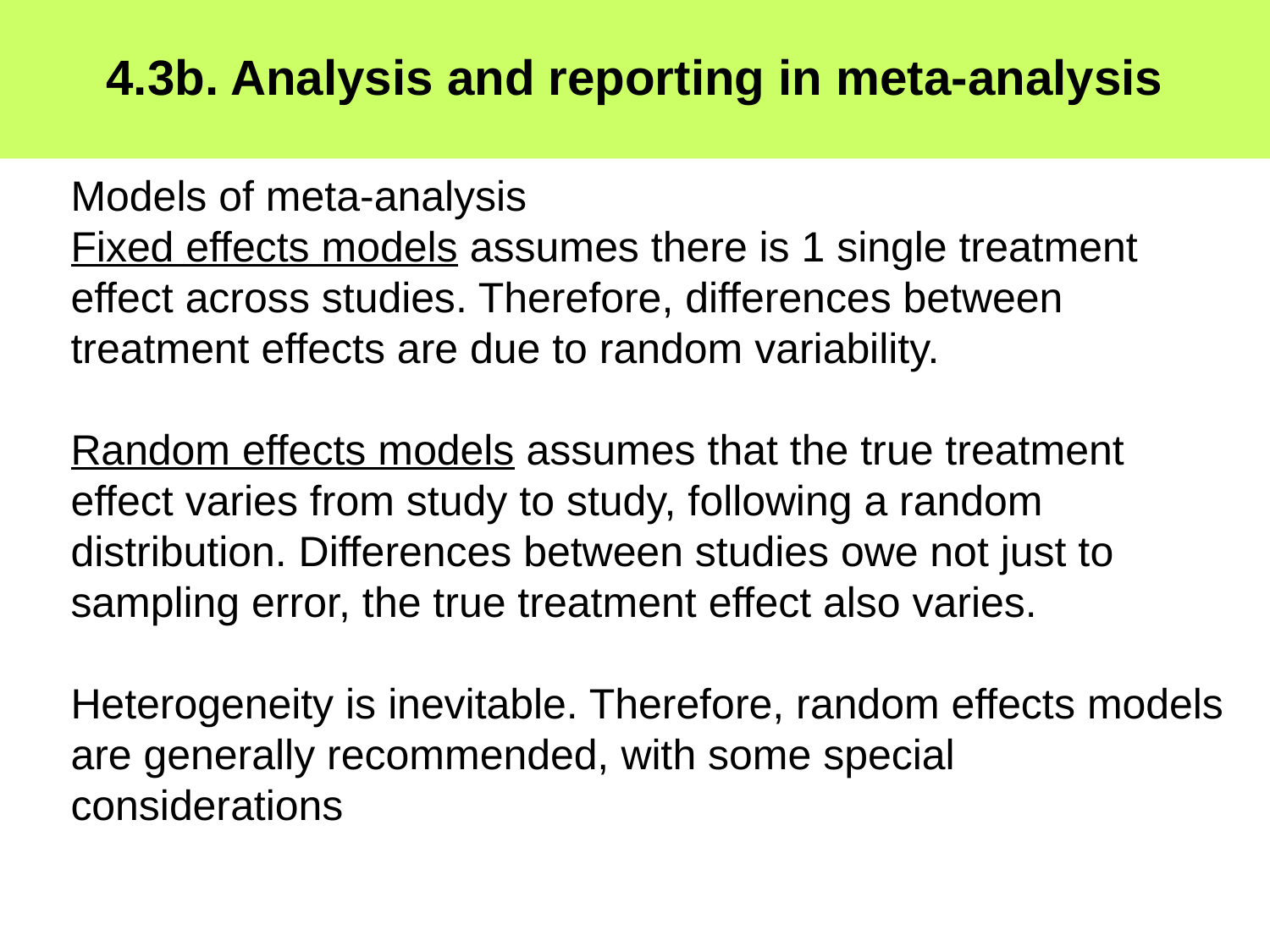

# 4.3b. Analysis and reporting in meta-analysis
Models of meta-analysis
Fixed effects models assumes there is 1 single treatment effect across studies. Therefore, differences between treatment effects are due to random variability.

Random effects models assumes that the true treatment effect varies from study to study, following a random distribution. Differences between studies owe not just to sampling error, the true treatment effect also varies.

Heterogeneity is inevitable. Therefore, random effects models are generally recommended, with some special considerations